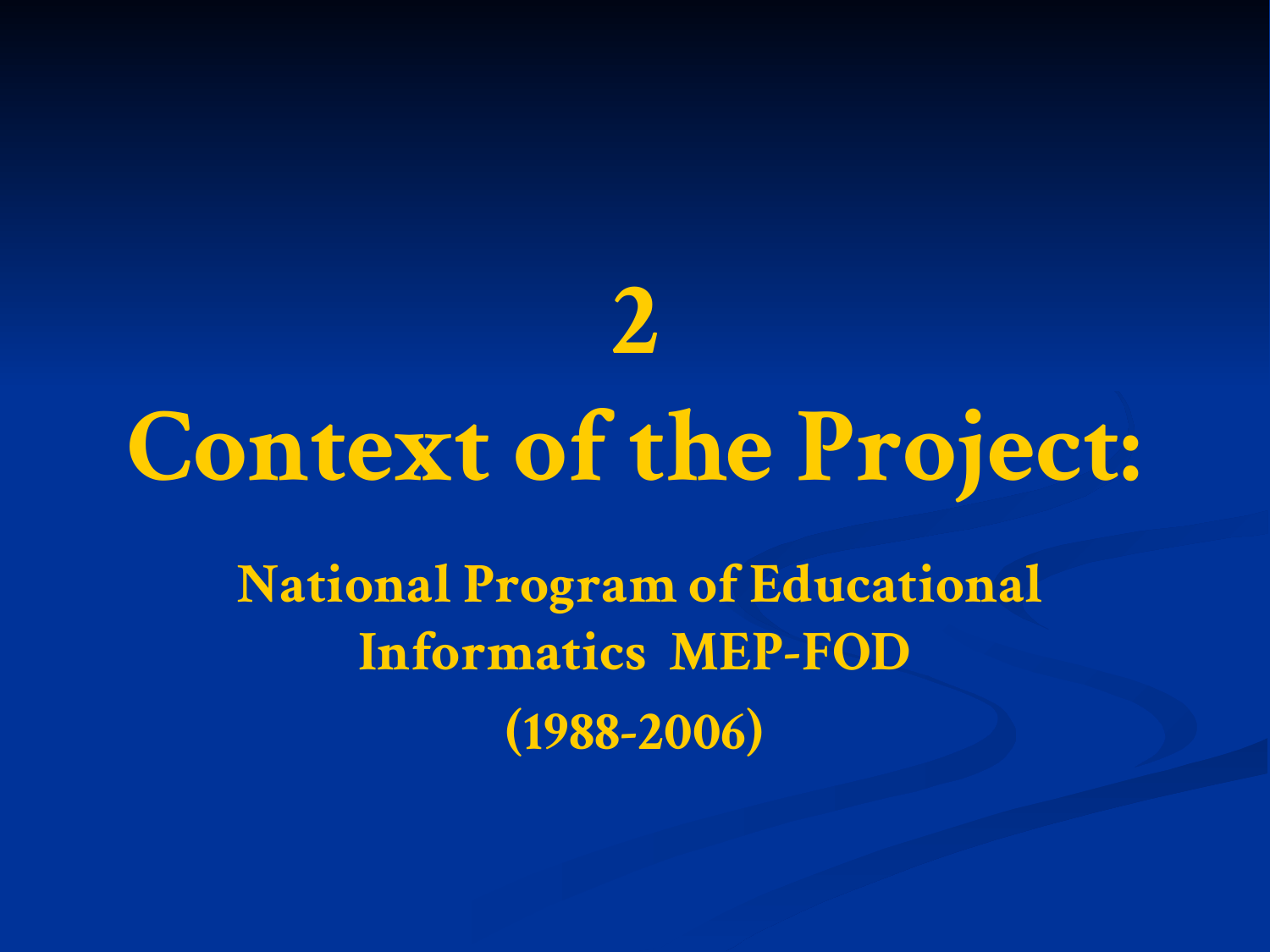

# 2 Context of the Project:
 National Program of Educational Informatics  MEP-FOD
(1988-2006)